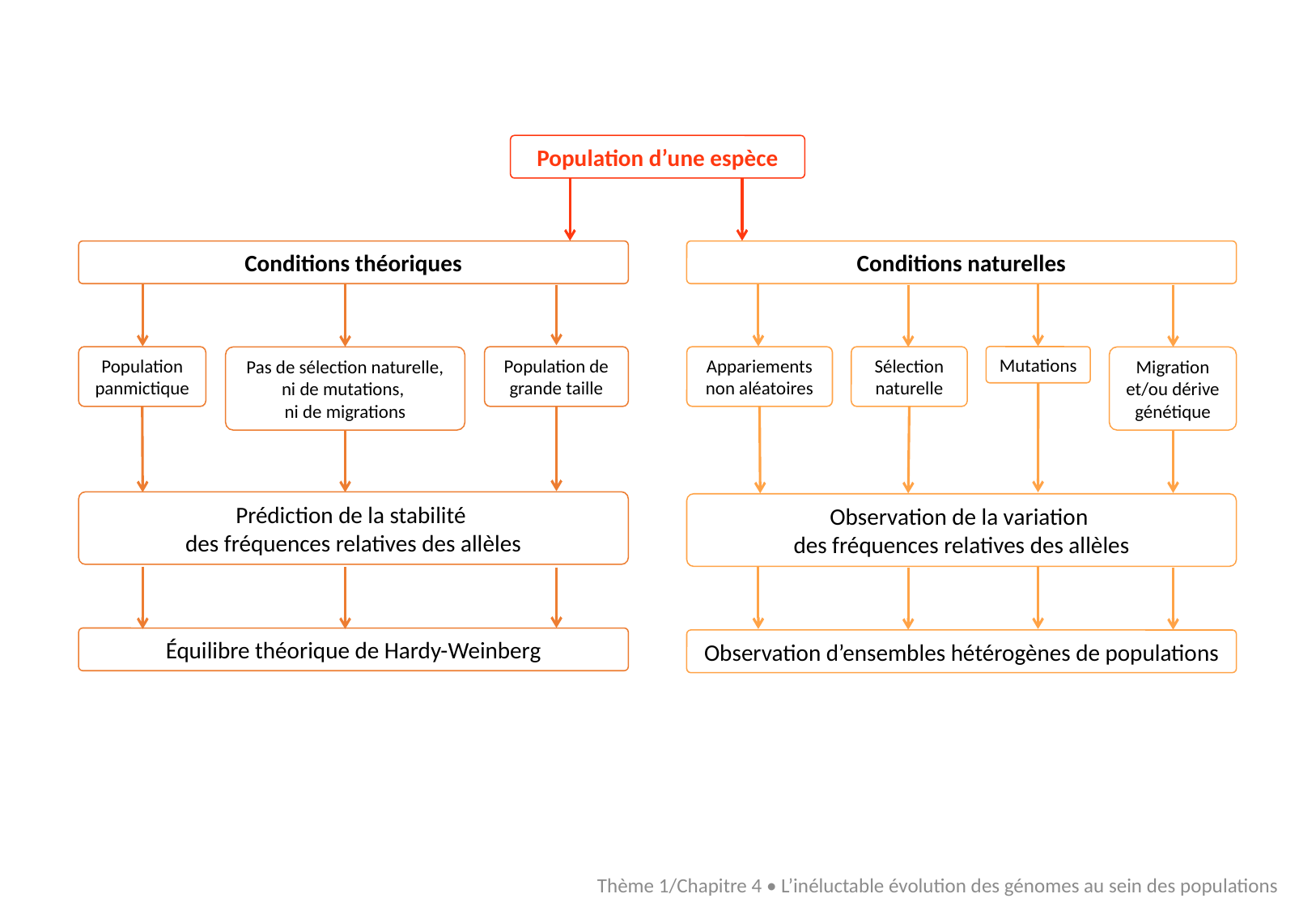

Population d’une espèce
Conditions théoriques
Conditions naturelles
Sélection naturelle
Mutations
Population panmictique
Pas de sélection naturelle, ni de mutations,
ni de migrations
Population de grande taille
Appariements non aléatoires
Migration et/ou dérive génétique
Prédiction de la stabilité
des fréquences relatives des allèles
Observation de la variation
des fréquences relatives des allèles
Équilibre théorique de Hardy-Weinberg
Observation d’ensembles hétérogènes de populations
Thème 1/Chapitre 4 • L’inéluctable évolution des génomes au sein des populations